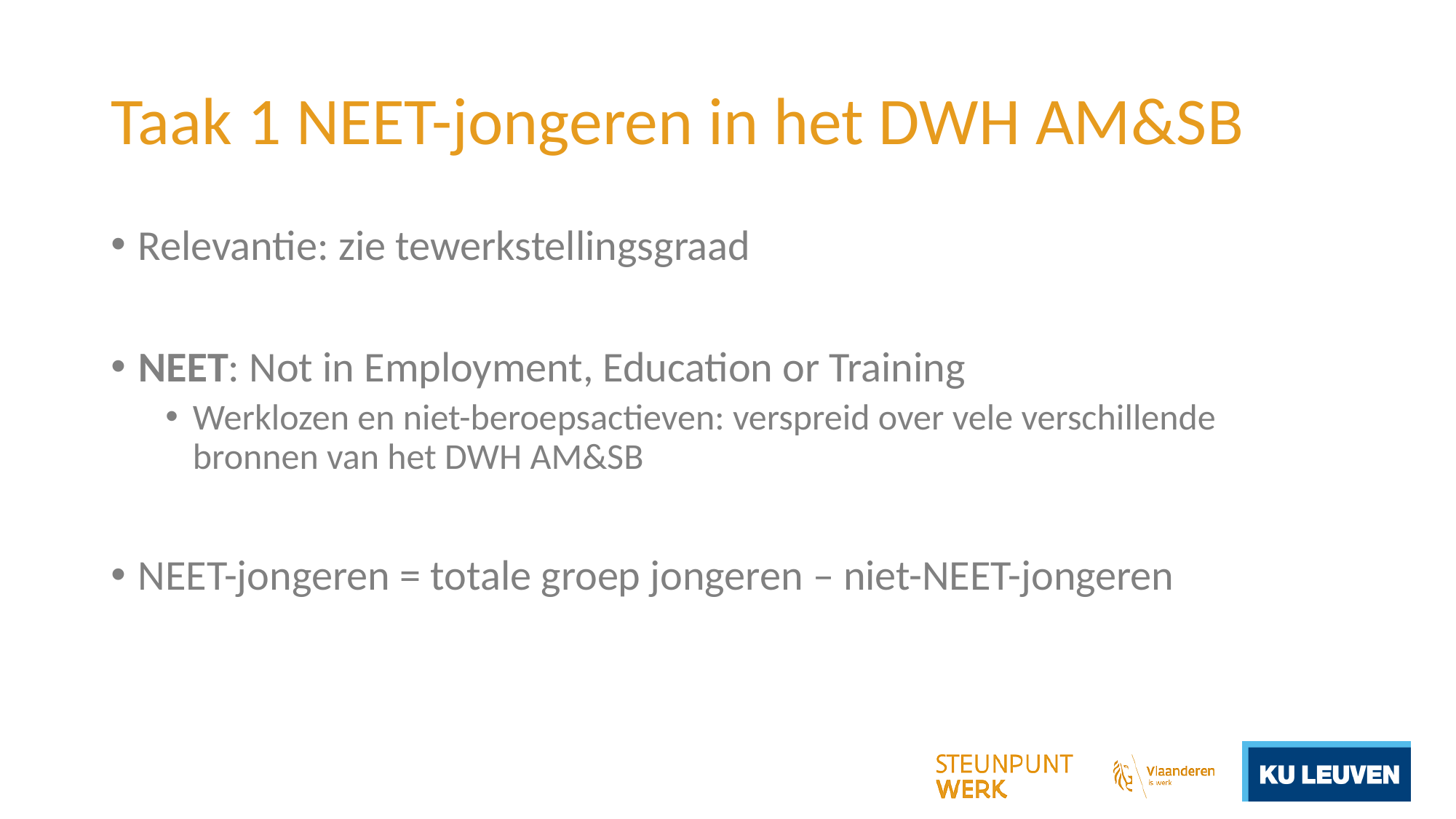

# Taak 1 NEET-jongeren in het DWH AM&SB
Relevantie: zie tewerkstellingsgraad

NEET: Not in Employment, Education or Training
Werklozen en niet-beroepsactieven: verspreid over vele verschillende bronnen van het DWH AM&SB

NEET-jongeren = totale groep jongeren – niet-NEET-jongeren